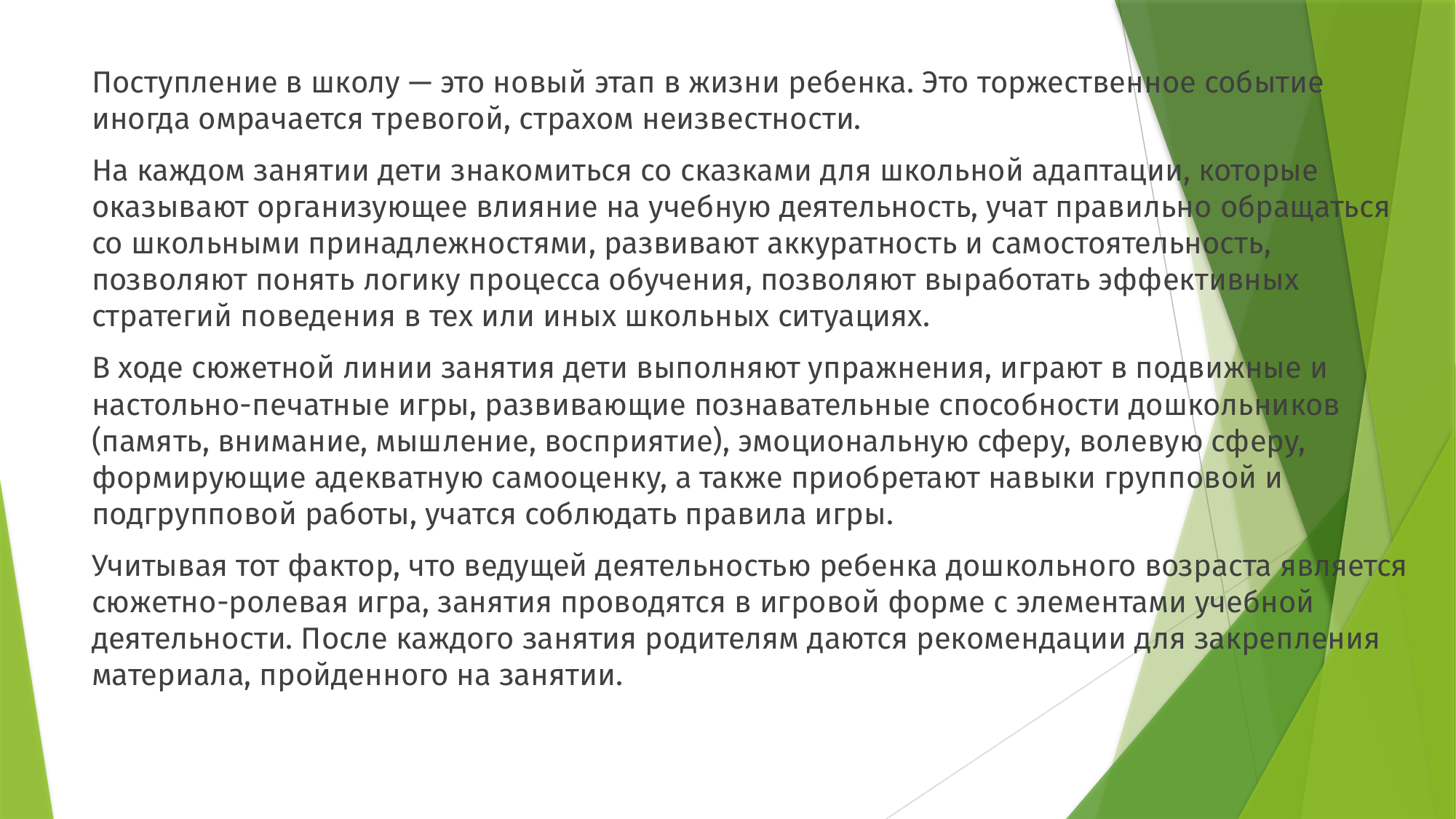

Поступление в школу — это новый этап в жизни ребенка. Это торжественное событие иногда омрачается тревогой, страхом неизвестности.
На каждом занятии дети знакомиться со сказками для школьной адаптации, которые оказывают организующее влияние на учебную деятельность, учат правильно обращаться со школьными принадлежностями, развивают аккуратность и самостоятельность, позволяют понять логику процесса обучения, позволяют выработать эффективных стратегий поведения в тех или иных школьных ситуациях.
В ходе сюжетной линии занятия дети выполняют упражнения, играют в подвижные и настольно-печатные игры, развивающие познавательные способности дошкольников (память, внимание, мышление, восприятие), эмоциональную сферу, волевую сферу, формирующие адекватную самооценку, а также приобретают навыки групповой и подгрупповой работы, учатся соблюдать правила игры.
Учитывая тот фактор, что ведущей деятельностью ребенка дошкольного возраста является сюжетно-ролевая игра, занятия проводятся в игровой форме с элементами учебной деятельности. После каждого занятия родителям даются рекомендации для закрепления материала, пройденного на занятии.